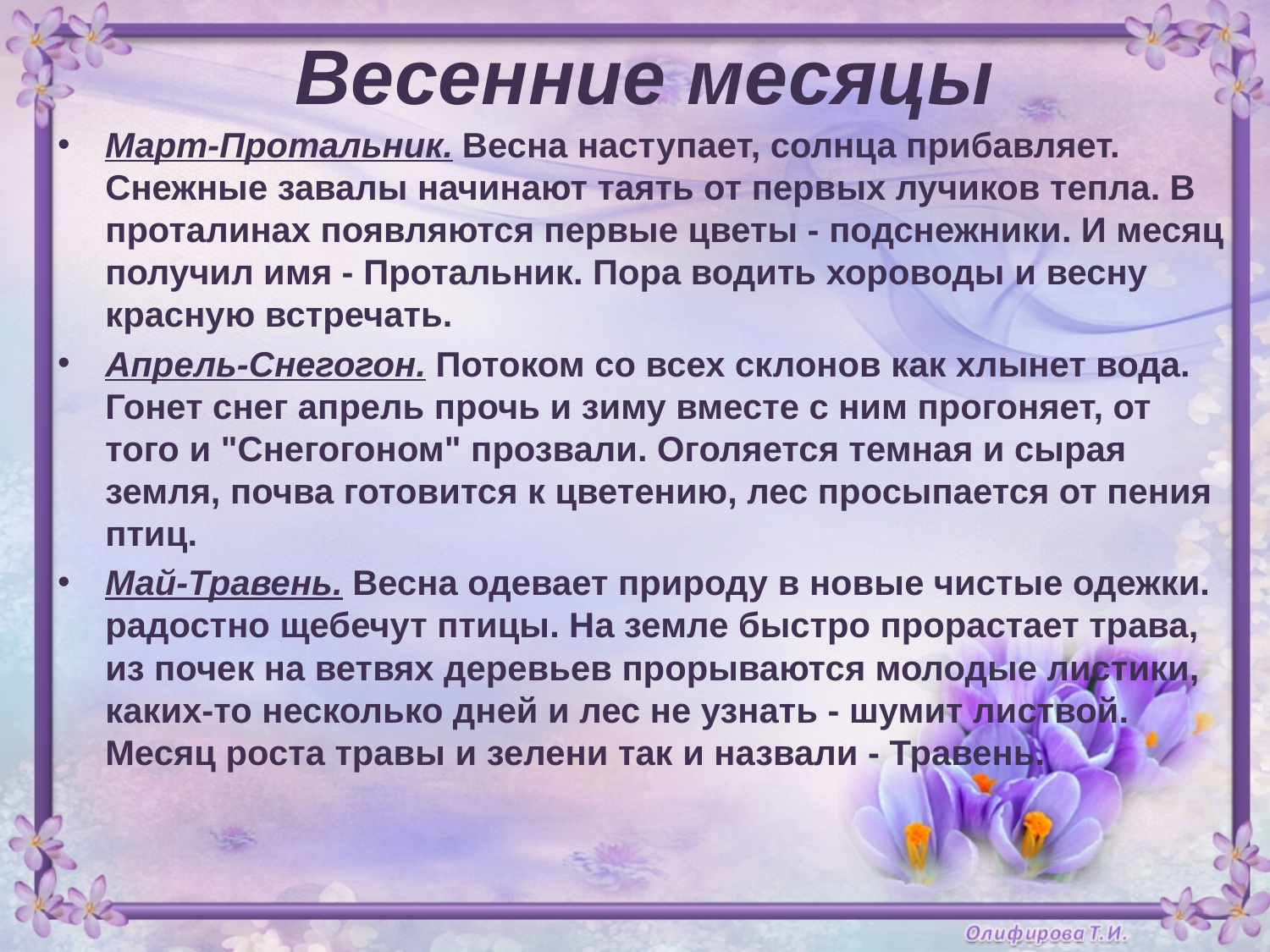

# Весенние месяцы
Март-Протальник. Весна наступает, солнца прибавляет. Снежные завалы начинают таять от первых лучиков тепла. В проталинах появляются первые цветы - подснежники. И месяц получил имя - Протальник. Пора водить хороводы и весну красную встречать.
Апрель-Снегогон. Потоком со всех склонов как хлынет вода. Гонет снег апрель прочь и зиму вместе с ним прогоняет, от того и "Снегогоном" прозвали. Оголяется темная и сырая земля, почва готовится к цветению, лес просыпается от пения птиц.
Май-Травень. Весна одевает природу в новые чистые одежки. радостно щебечут птицы. На земле быстро прорастает трава, из почек на ветвях деревьев прорываются молодые листики, каких-то несколько дней и лес не узнать - шумит листвой. Месяц роста травы и зелени так и назвали - Травень.